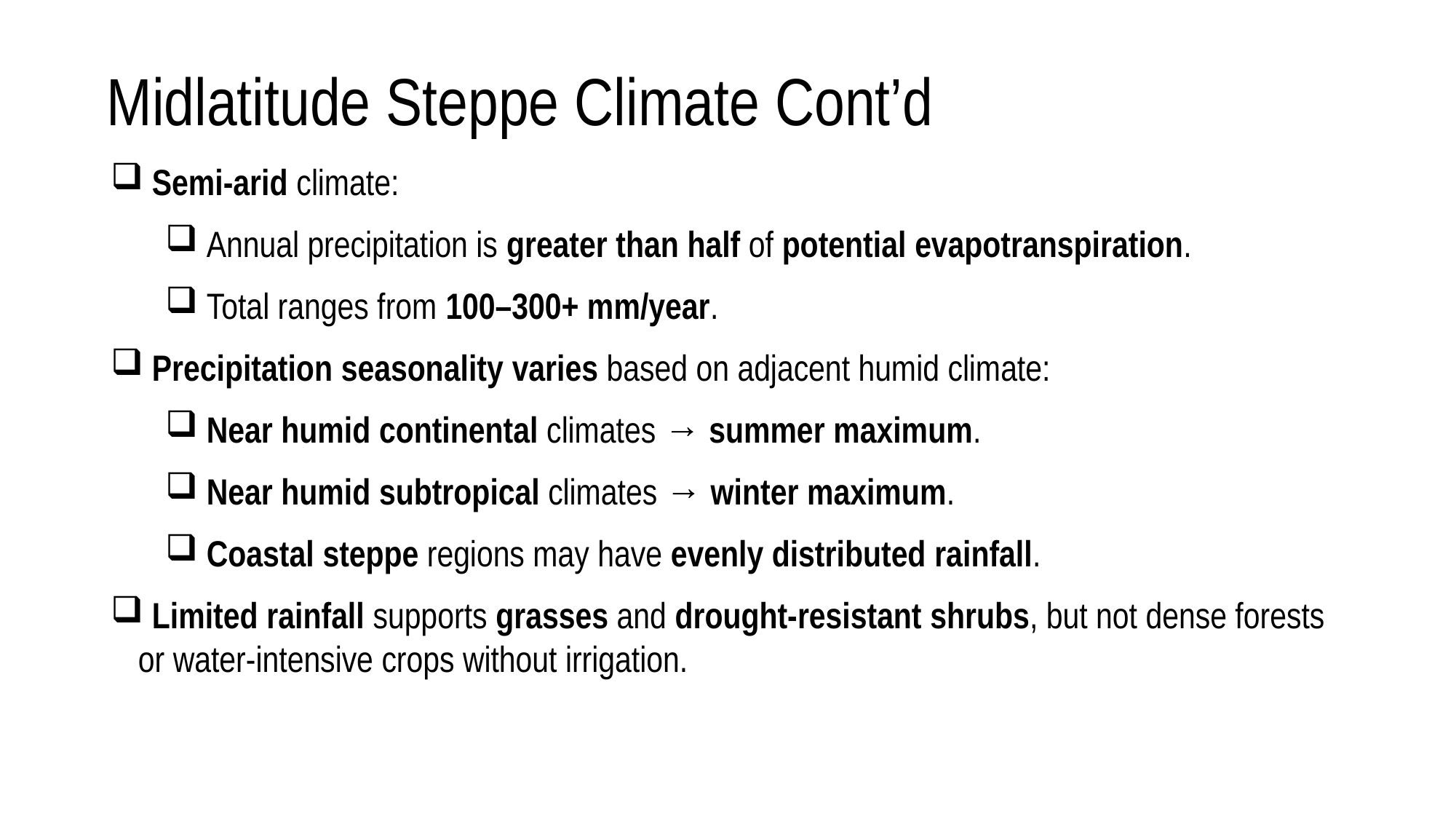

# Midlatitude Steppe Climate Cont’d
 Semi-arid climate:
 Annual precipitation is greater than half of potential evapotranspiration.
 Total ranges from 100–300+ mm/year.
 Precipitation seasonality varies based on adjacent humid climate:
 Near humid continental climates → summer maximum.
 Near humid subtropical climates → winter maximum.
 Coastal steppe regions may have evenly distributed rainfall.
 Limited rainfall supports grasses and drought-resistant shrubs, but not dense forests or water-intensive crops without irrigation.